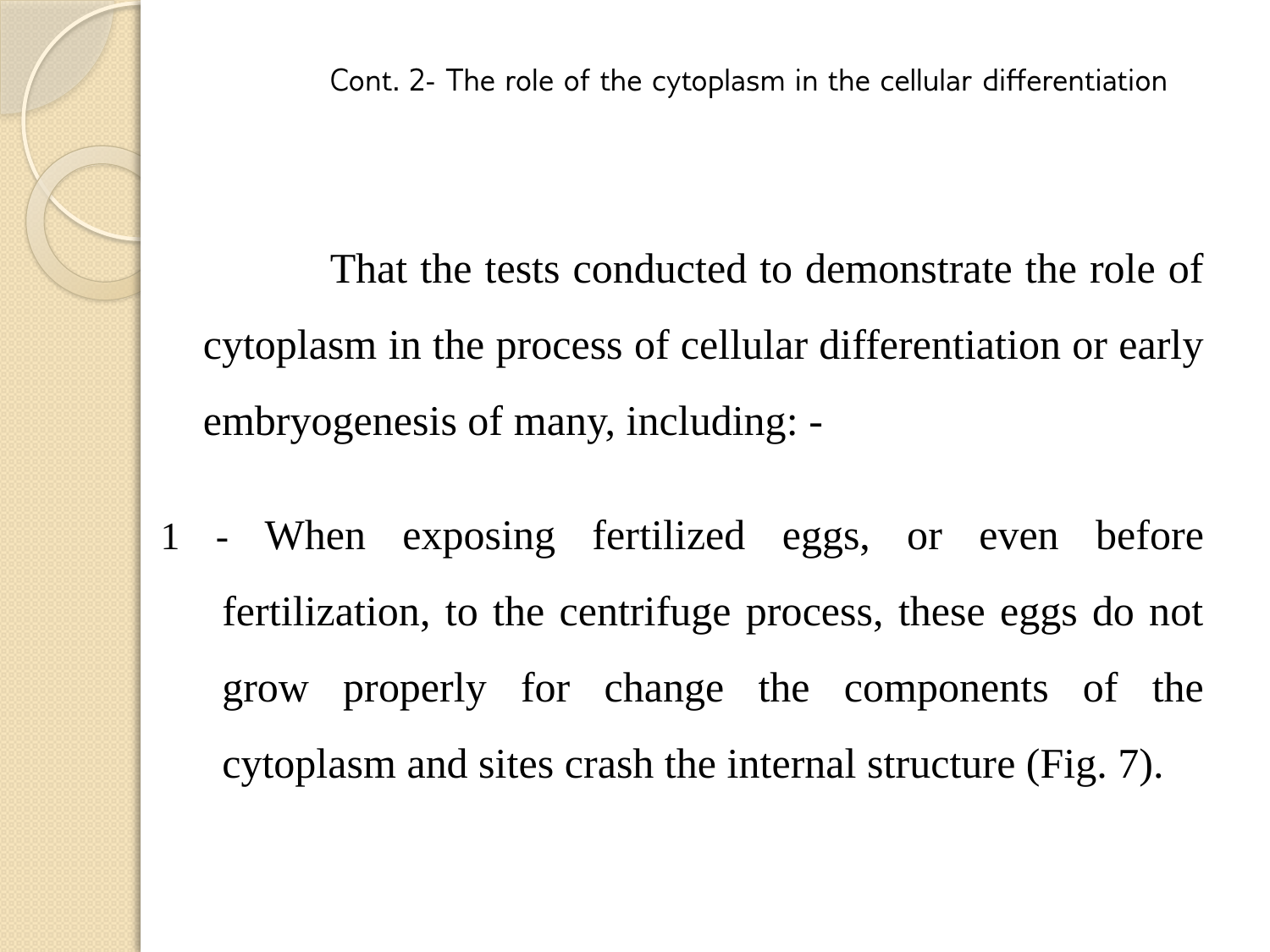

Cont. 2- The role of the cytoplasm in the cellular differentiation
	That the tests conducted to demonstrate the role of cytoplasm in the process of cellular differentiation or early embryogenesis of many, including: -
1 - When exposing fertilized eggs, or even before fertilization, to the centrifuge process, these eggs do not grow properly for change the components of the cytoplasm and sites crash the internal structure (Fig. 7).